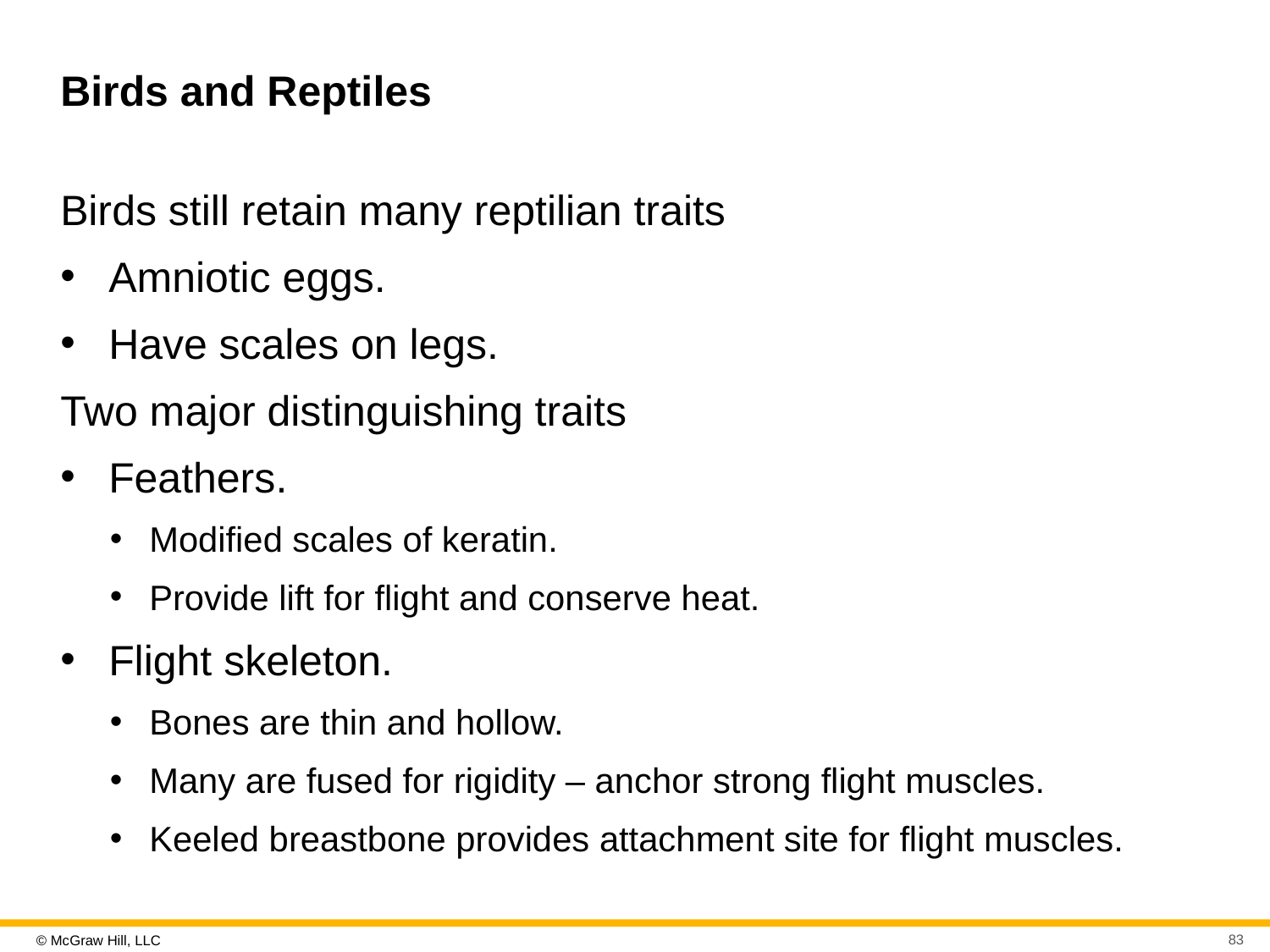

# Birds and Reptiles
Birds still retain many reptilian traits
Amniotic eggs.
Have scales on legs.
Two major distinguishing traits
Feathers.
Modified scales of keratin.
Provide lift for flight and conserve heat.
Flight skeleton.
Bones are thin and hollow.
Many are fused for rigidity – anchor strong flight muscles.
Keeled breastbone provides attachment site for flight muscles.
83